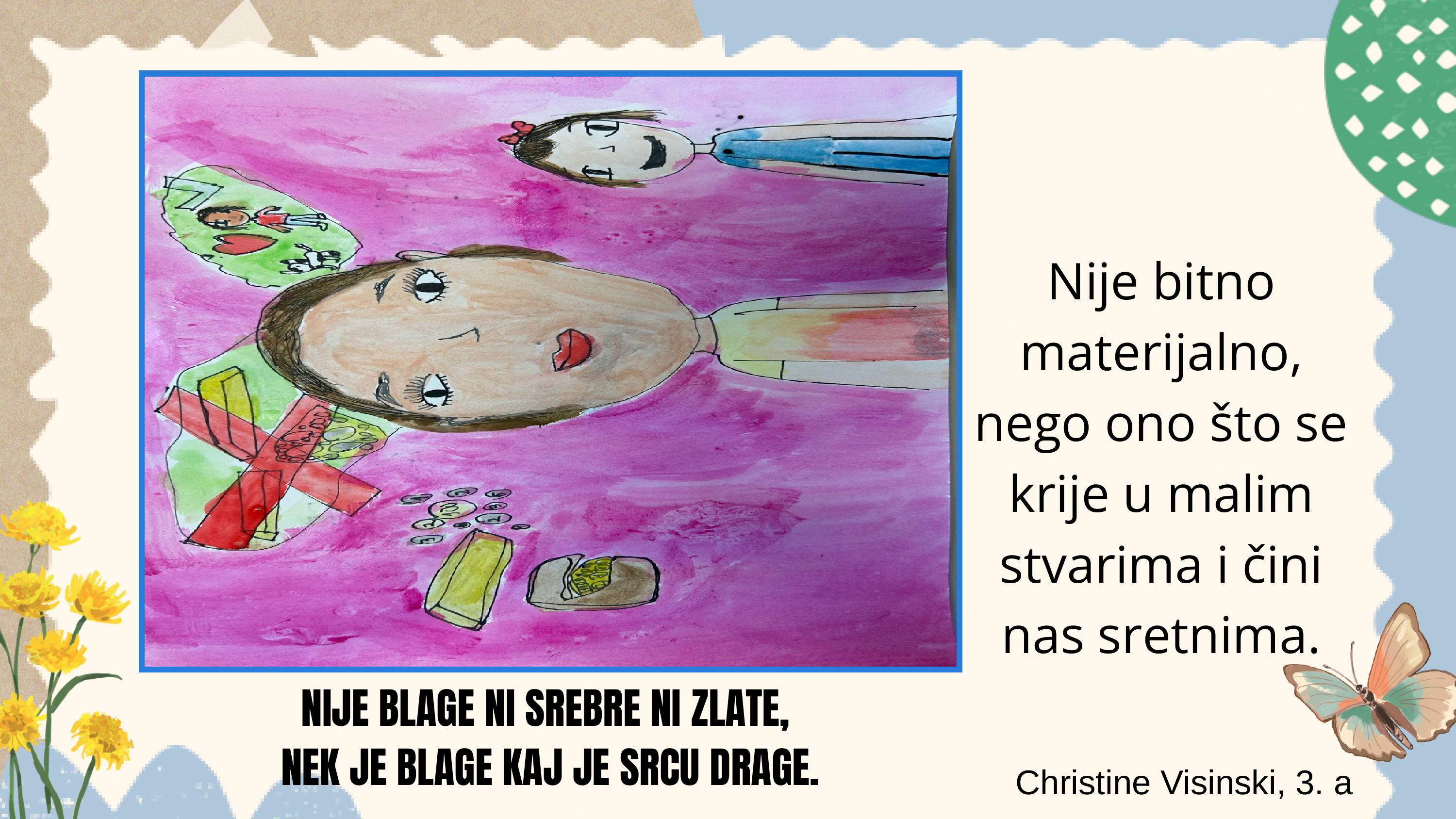

Nije bitno materijalno, nego ono što se krije u malim stvarima i čini nas sretnima.

NIJE BLAGE NI SREBRE NI ZLATE,
NEK JE BLAGE KAJ JE SRCU DRAGE.

Christine Visinski, 3. a